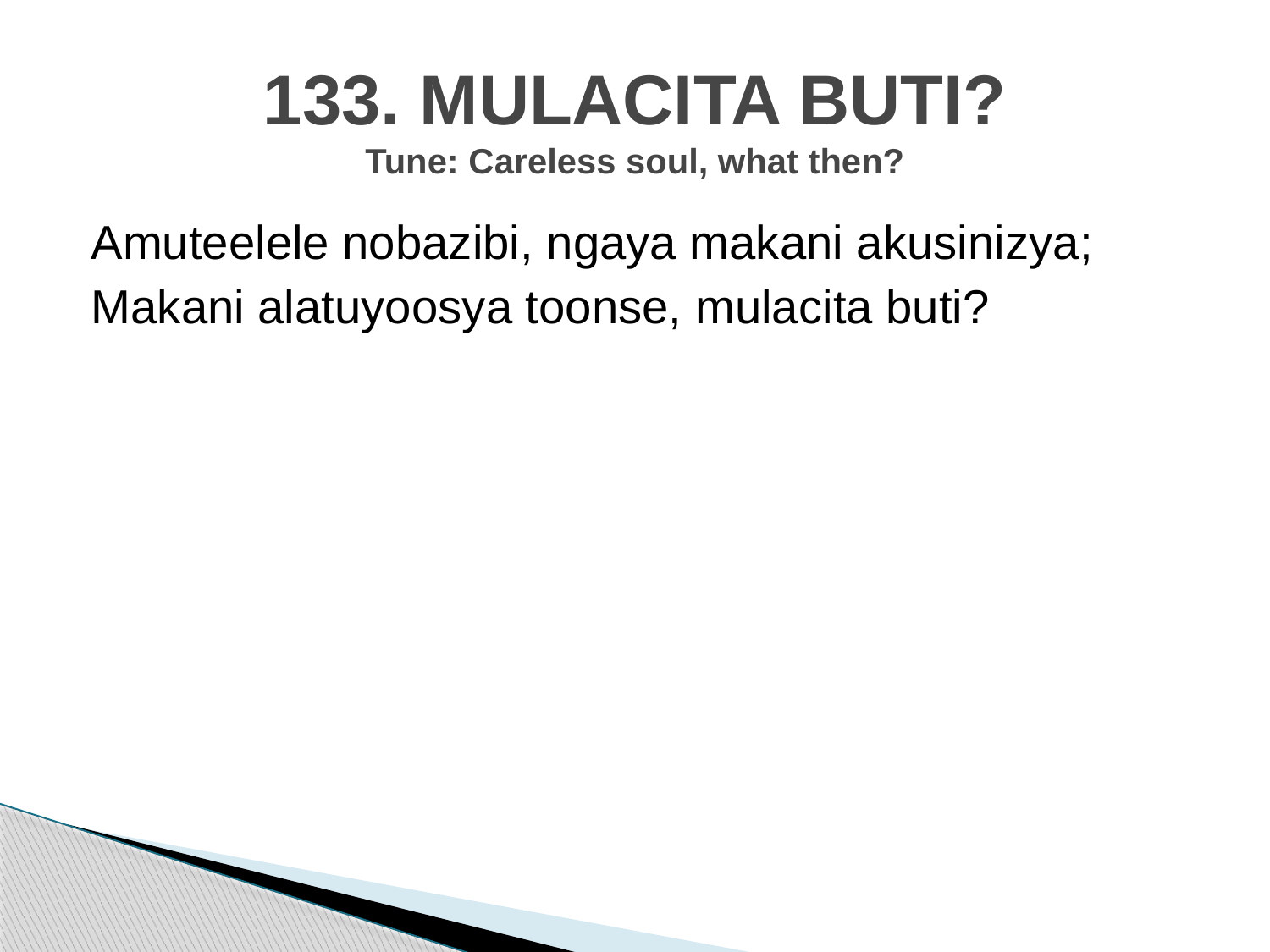

# 133. MULACITA BUTI? Tune: Careless soul, what then?
Amuteelele nobazibi, ngaya makani akusinizya;
Makani alatuyoosya toonse, mulacita buti?